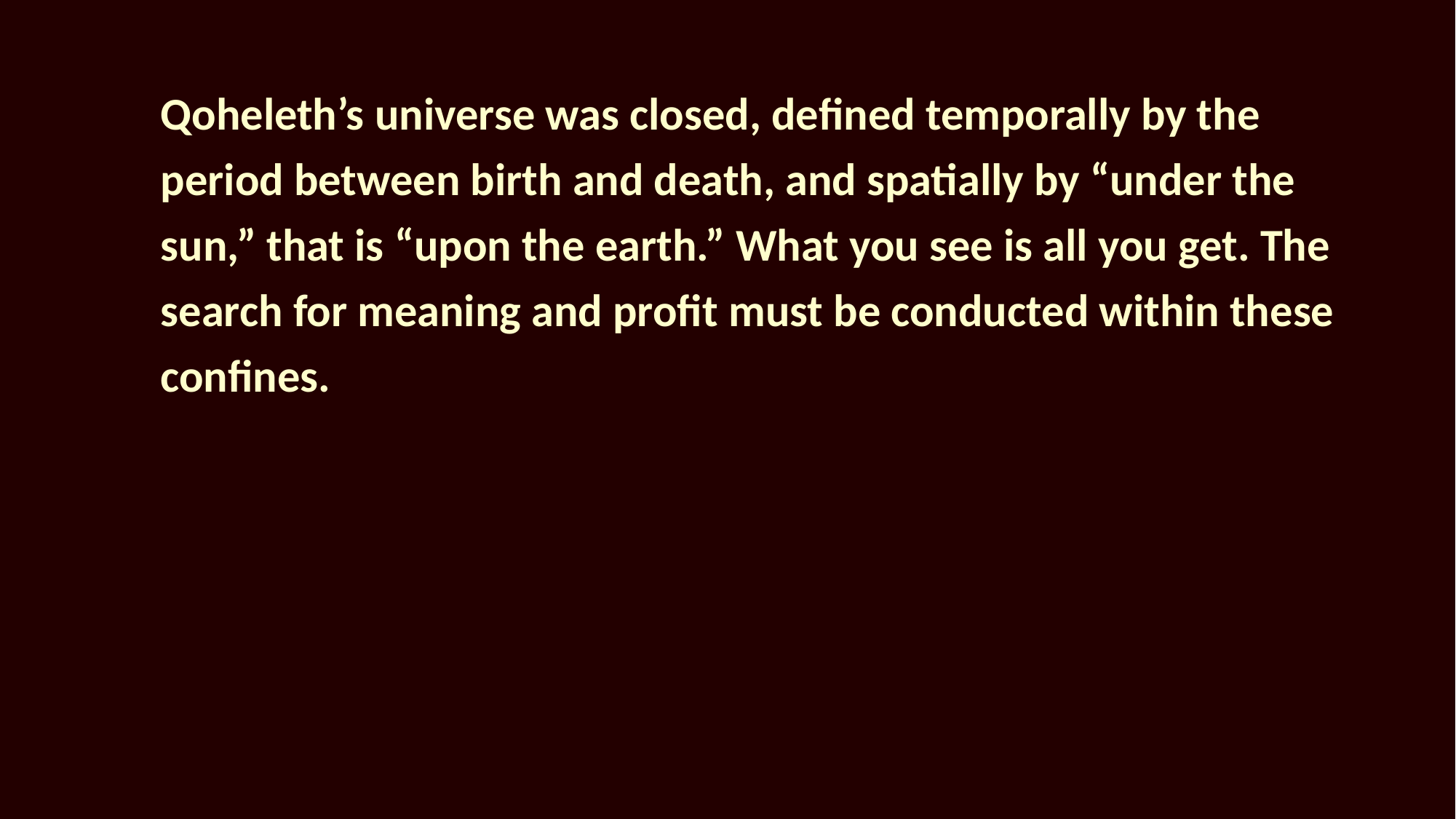

Qoheleth’s universe was closed, defined temporally by the period between birth and death, and spatially by “under the sun,” that is “upon the earth.” What you see is all you get. The search for meaning and profit must be conducted within these confines.